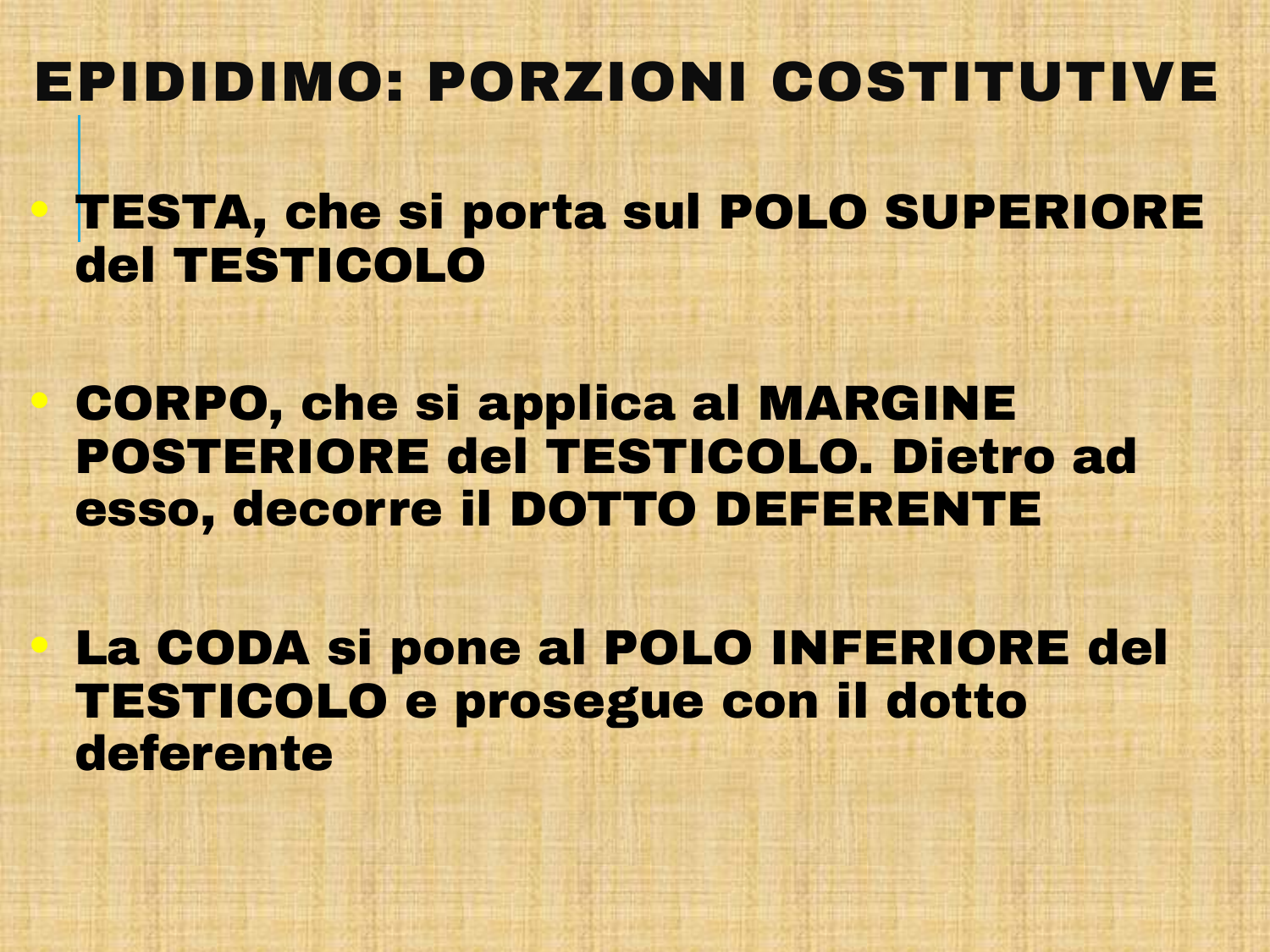

# EPIDIDIMO: PORZIONI COSTITUTIVE
TESTA, che si porta sul POLO SUPERIORE del TESTICOLO

CORPO, che si applica al MARGINE POSTERIORE del TESTICOLO. Dietro ad esso, decorre il DOTTO DEFERENTE

La CODA si pone al POLO INFERIORE del TESTICOLO e prosegue con il dotto deferente